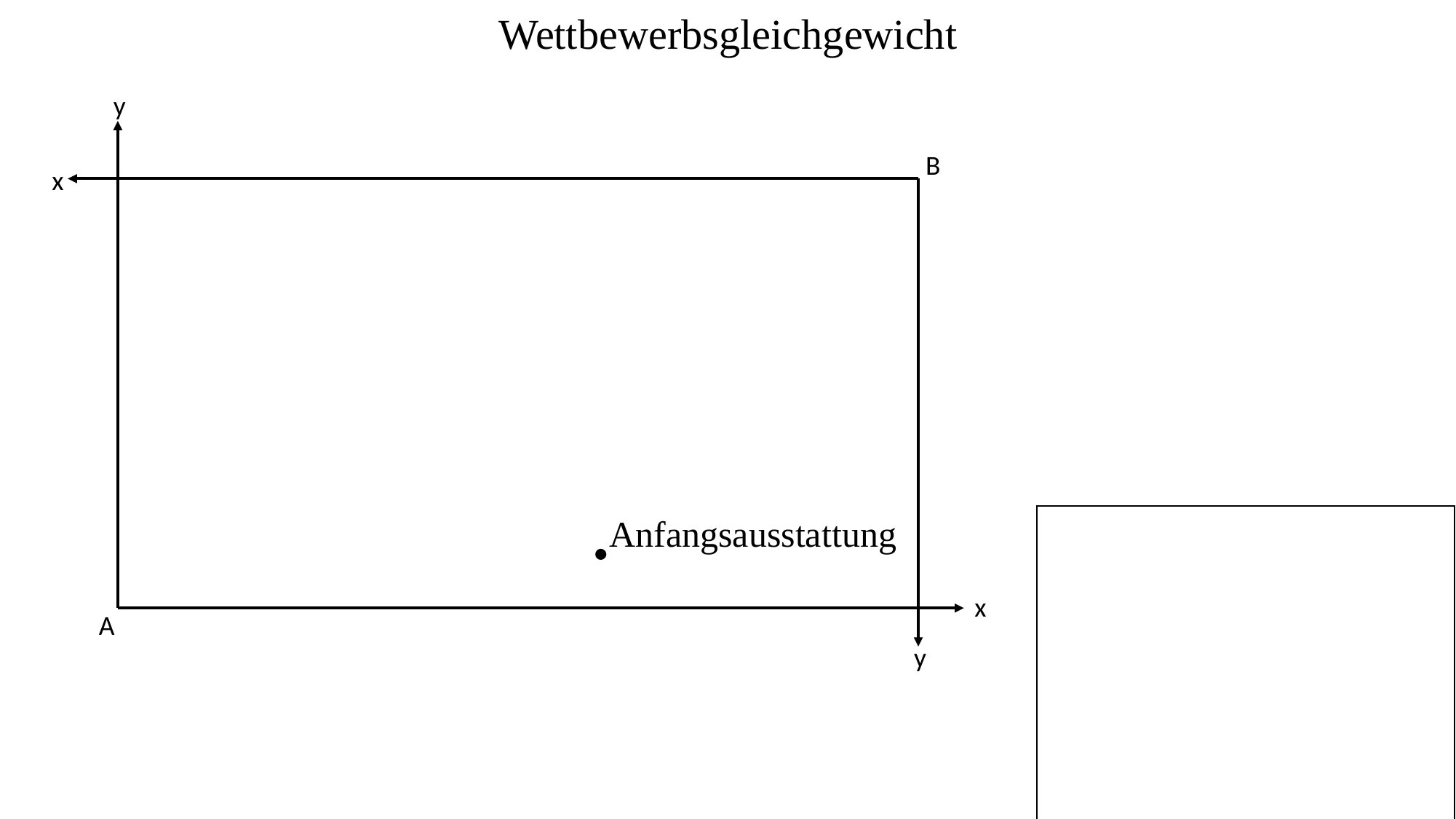

Wettbewerbsgleichgewicht
y
B
x
.
Anfangsausstattung

x
A
y